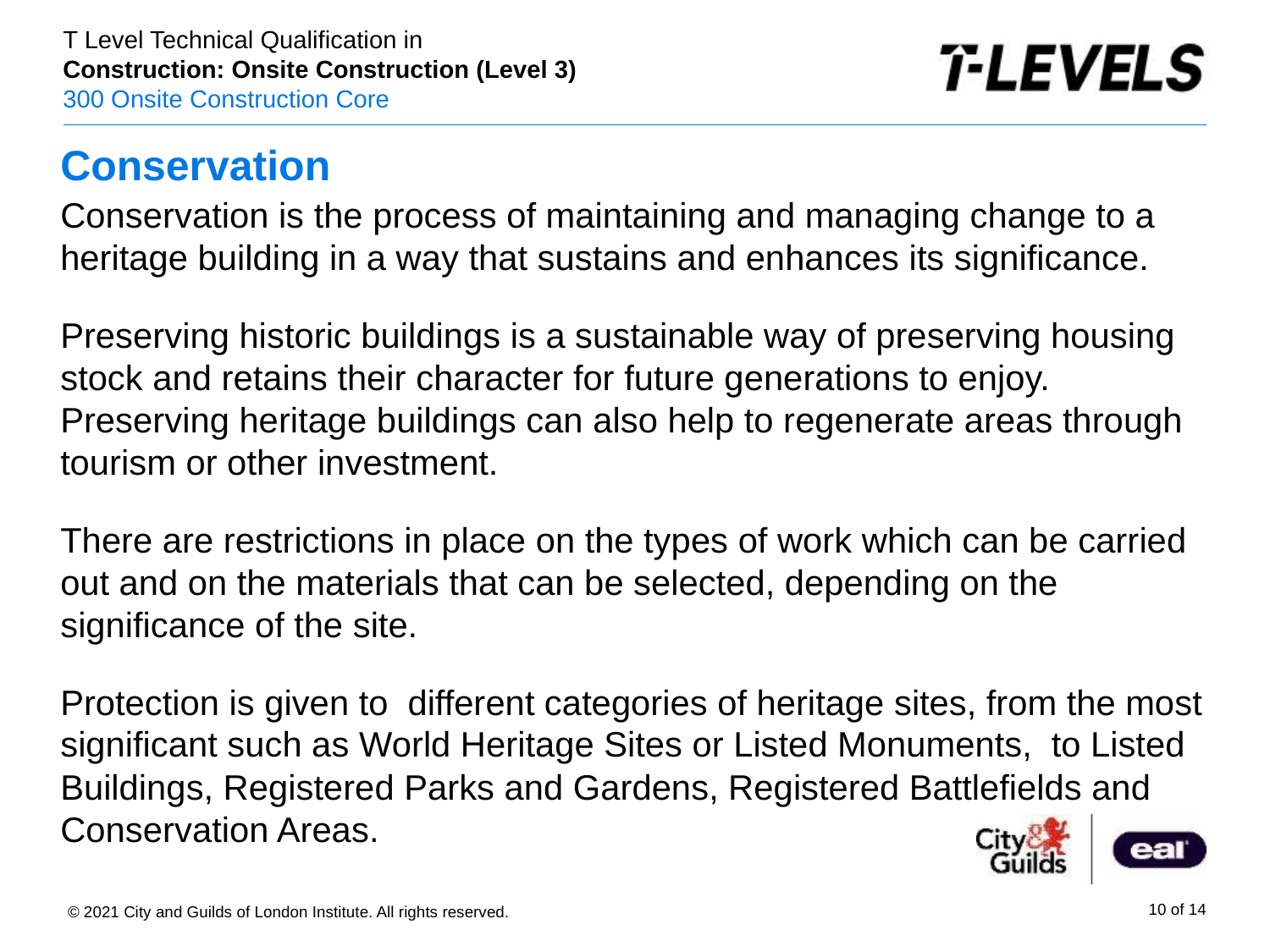

# Conservation
Conservation is the process of maintaining and managing change to a heritage building in a way that sustains and enhances its significance.
Preserving historic buildings is a sustainable way of preserving housing stock and retains their character for future generations to enjoy. Preserving heritage buildings can also help to regenerate areas through tourism or other investment.
There are restrictions in place on the types of work which can be carried out and on the materials that can be selected, depending on the significance of the site.
Protection is given to  different categories of heritage sites, from the most significant such as World Heritage Sites or Listed Monuments,  to Listed Buildings, Registered Parks and Gardens, Registered Battlefields and Conservation Areas.